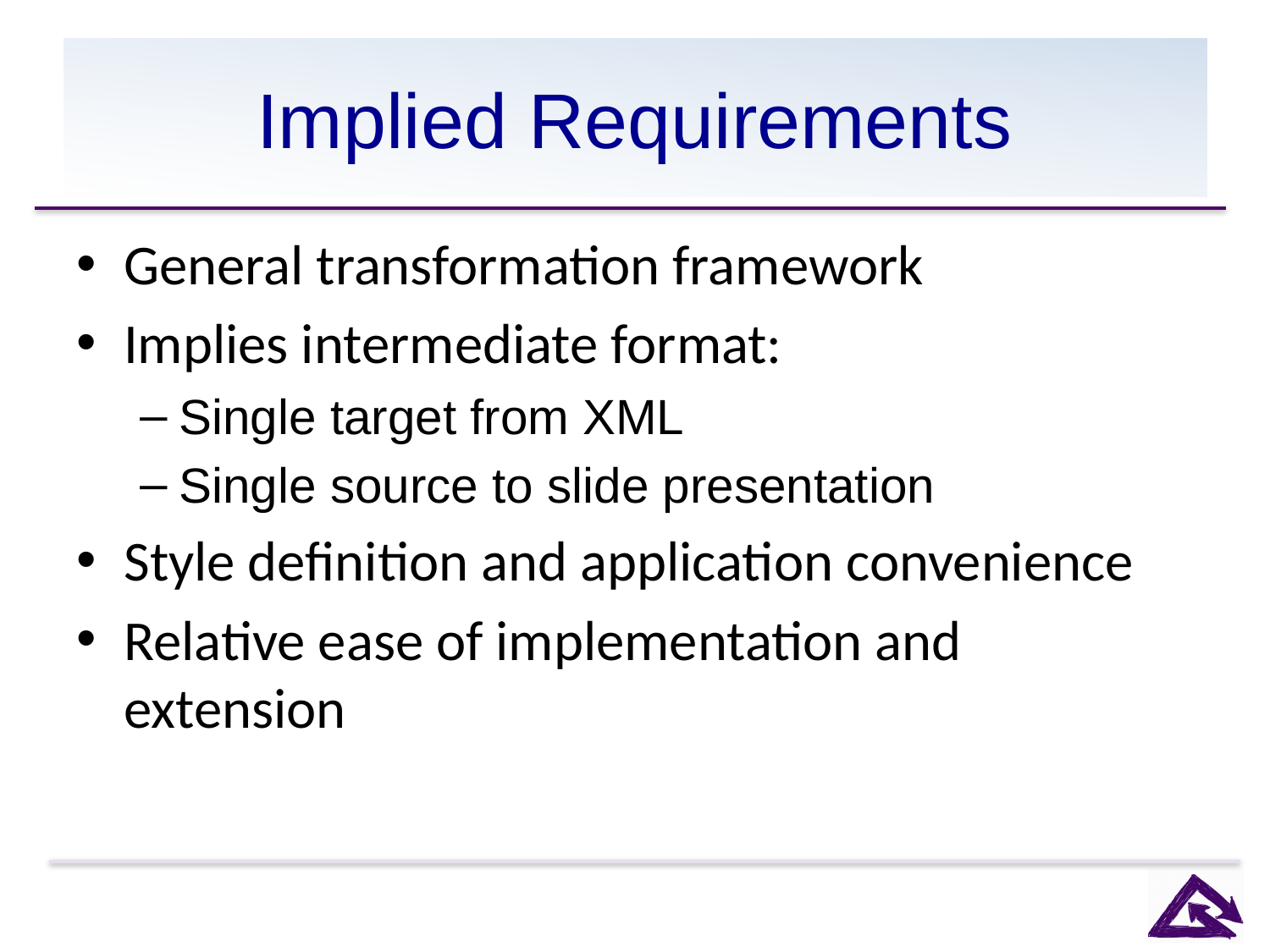

# Implied Requirements
General transformation framework
Implies intermediate format:
Single target from XML
Single source to slide presentation
Style definition and application convenience
Relative ease of implementation and extension